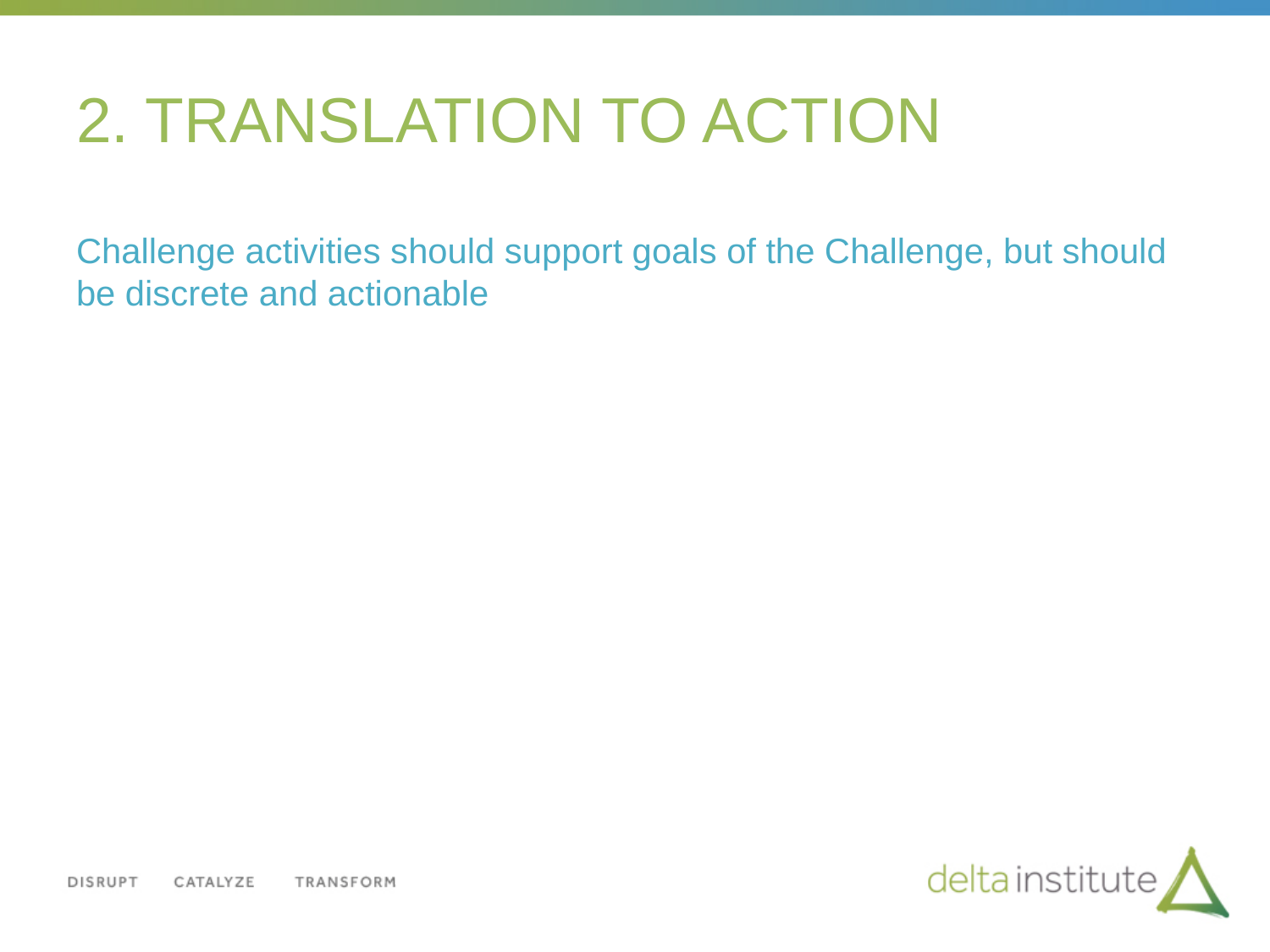

# 2. TRANSLATION TO ACTION
Challenge activities should support goals of the Challenge, but should be discrete and actionable